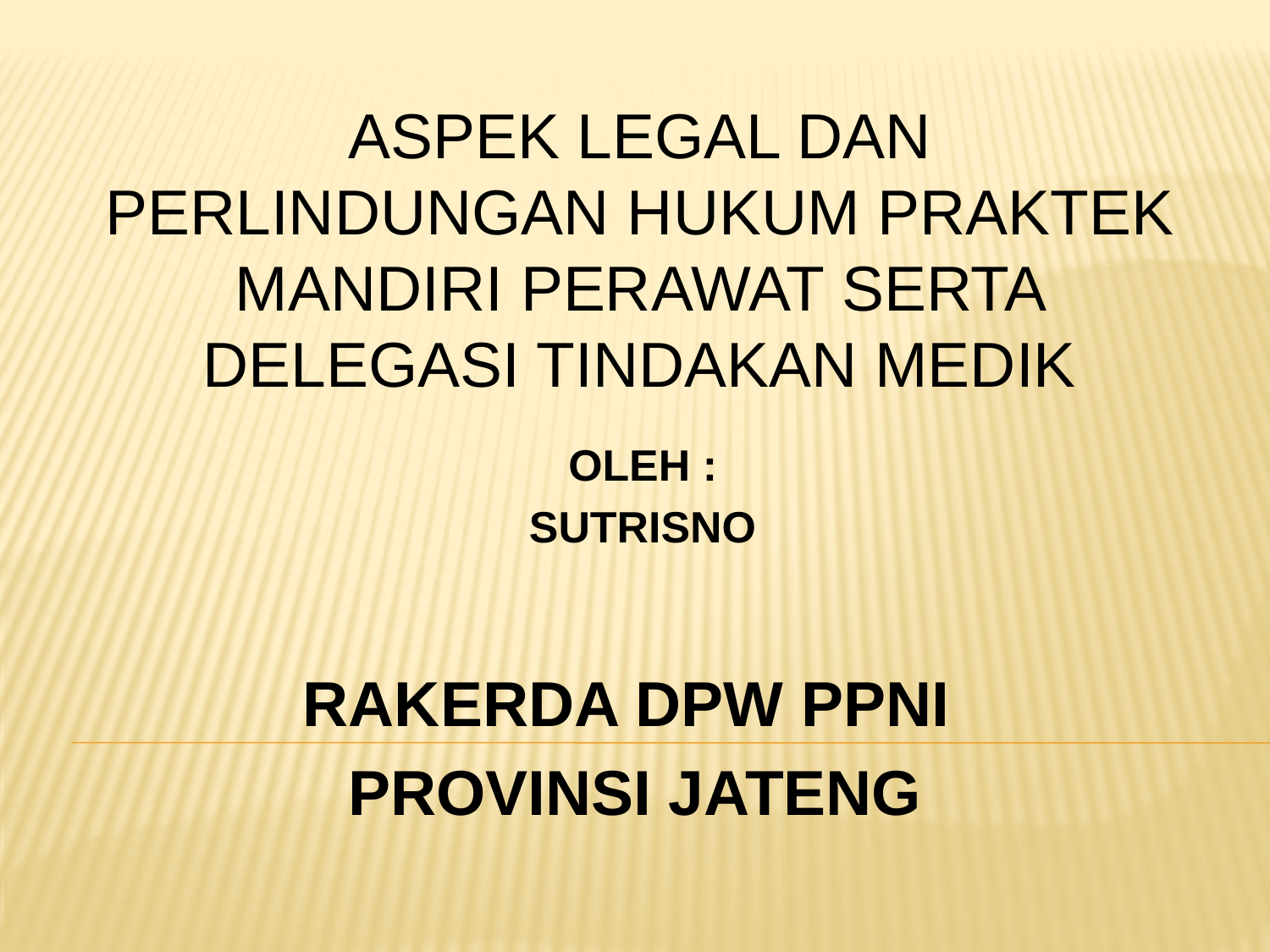

# ASPEK LEGAL DAN PERLINDUNGAN HUKUM PRAKTEK MANDIRI PERAWAT SERTA DELEGASI TINDAKAN MEDIK
OLEH :
SUTRISNO

RAKERDA DPW PPNI
PROVINSI JATENG